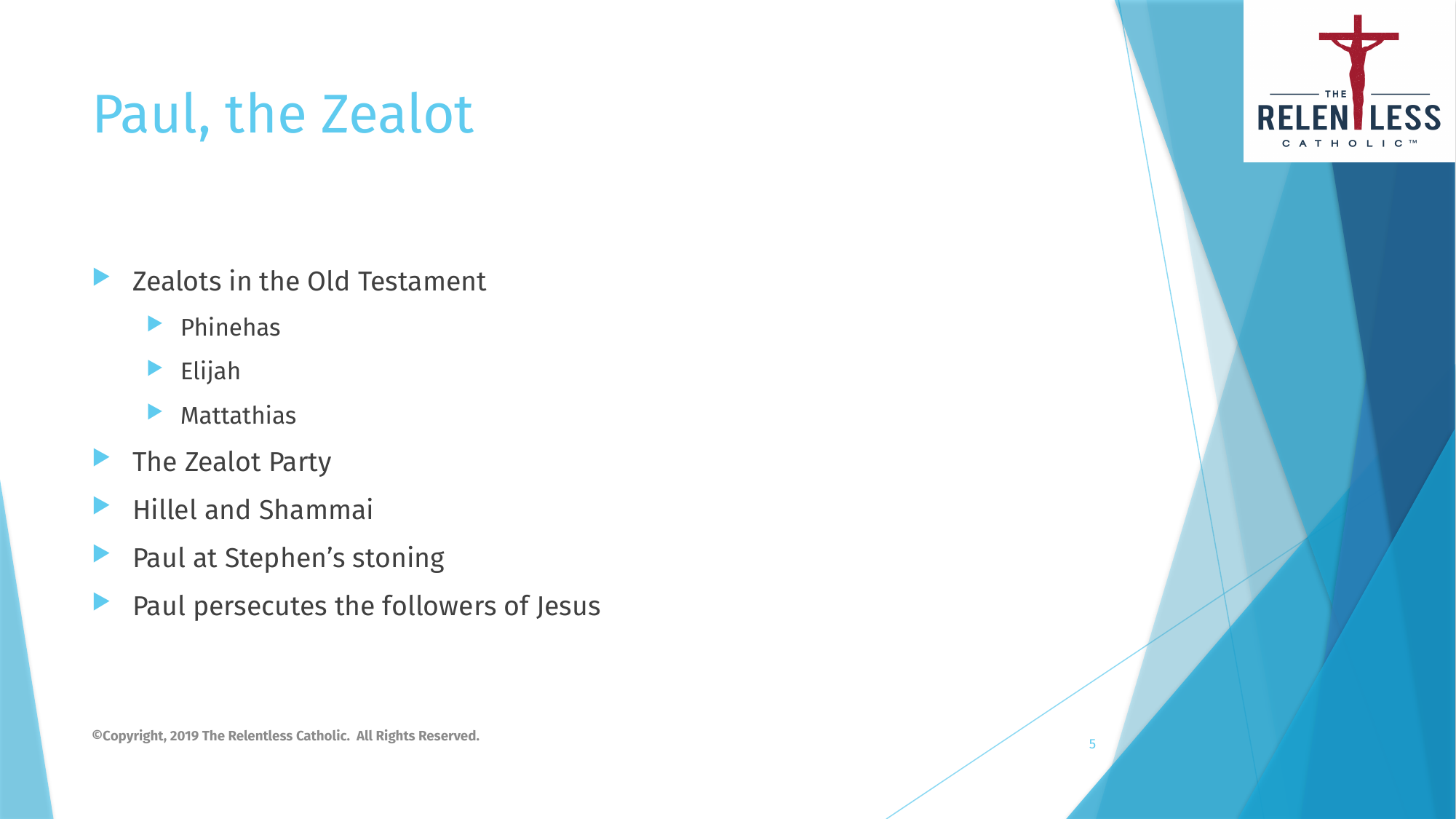

# Paul, the Zealot
Zealots in the Old Testament
Phinehas
Elijah
Mattathias
The Zealot Party
Hillel and Shammai
Paul at Stephen’s stoning
Paul persecutes the followers of Jesus
©Copyright, 2019 The Relentless Catholic.  All Rights Reserved.

5